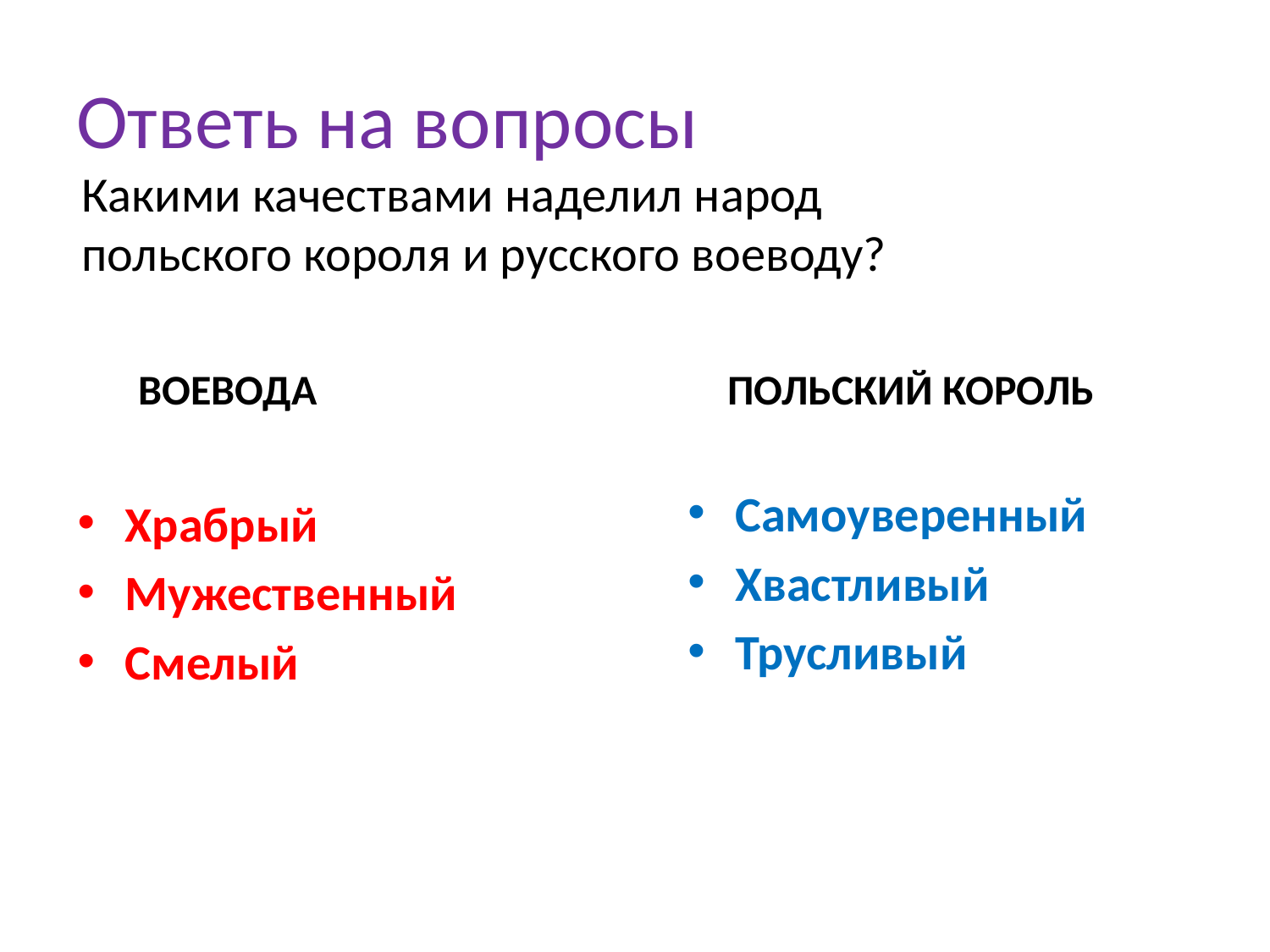

# Ответь на вопросы
Какими качествами наделил народ
польского короля и русского воеводу?
ВОЕВОДА
ПОЛЬСКИЙ КОРОЛЬ
Самоуверенный
Хвастливый
Трусливый

Храбрый
Мужественный
Смелый